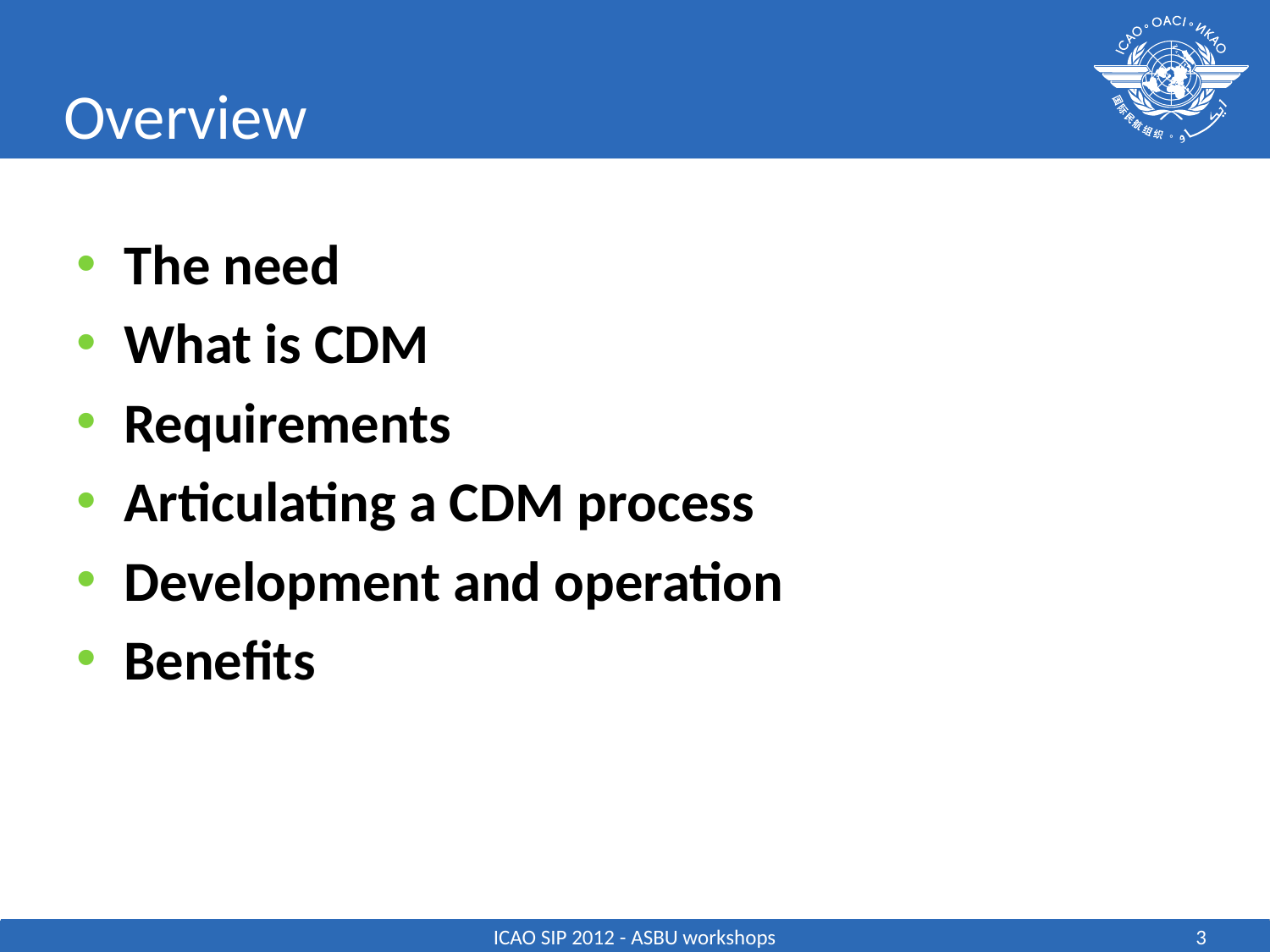

# Overview
The need
What is CDM
Requirements
Articulating a CDM process
Development and operation
Benefits

ICAO SIP 2012 - ASBU workshops
3